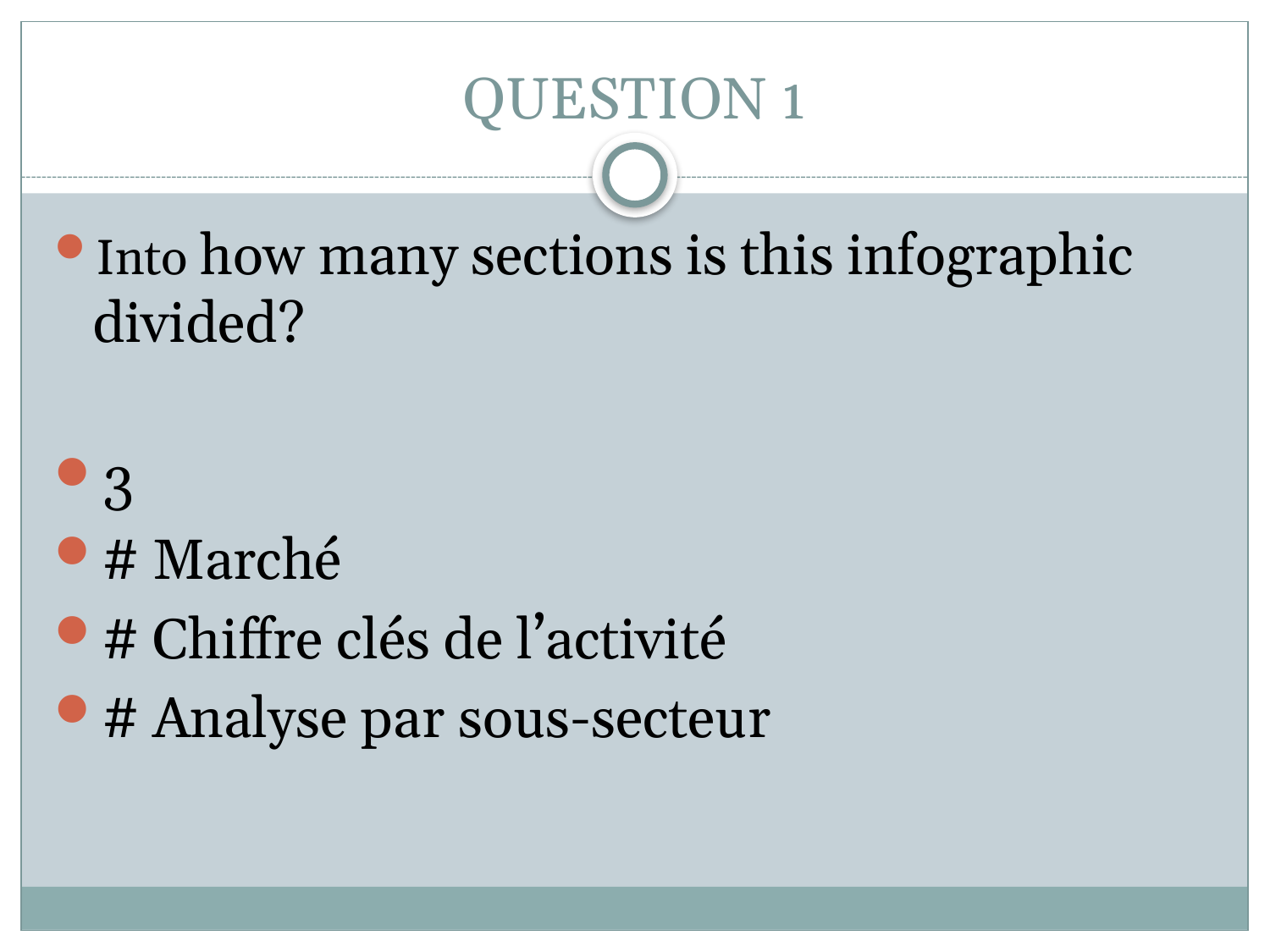

# QUESTION 1
Into how many sections is this infographic divided?

3
# Marché
# Chiffre clés de l’activité
# Analyse par sous-secteur